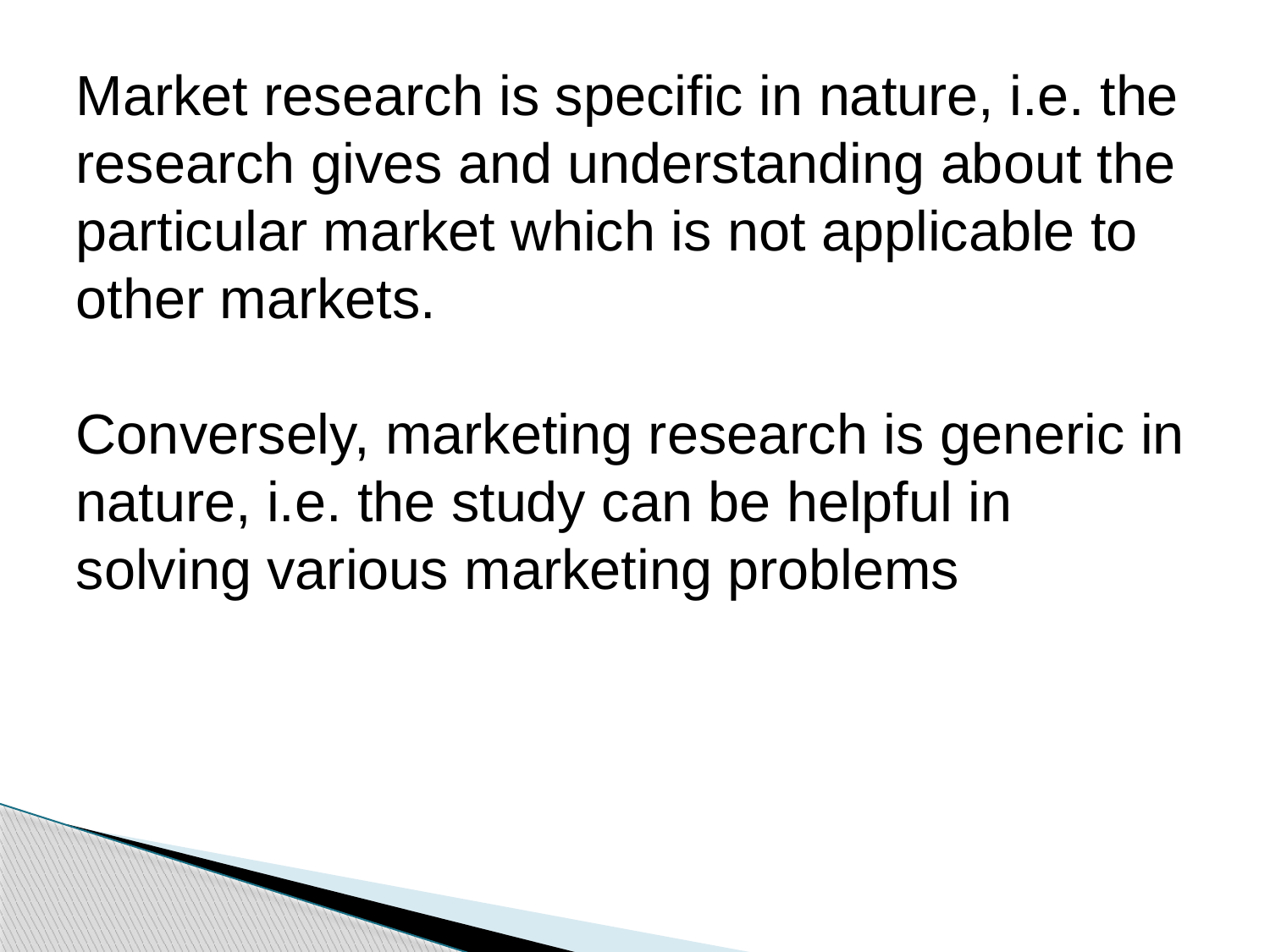

Market research is specific in nature, i.e. the research gives and understanding about the particular market which is not applicable to other markets.

Conversely, marketing research is generic in nature, i.e. the study can be helpful in solving various marketing problems